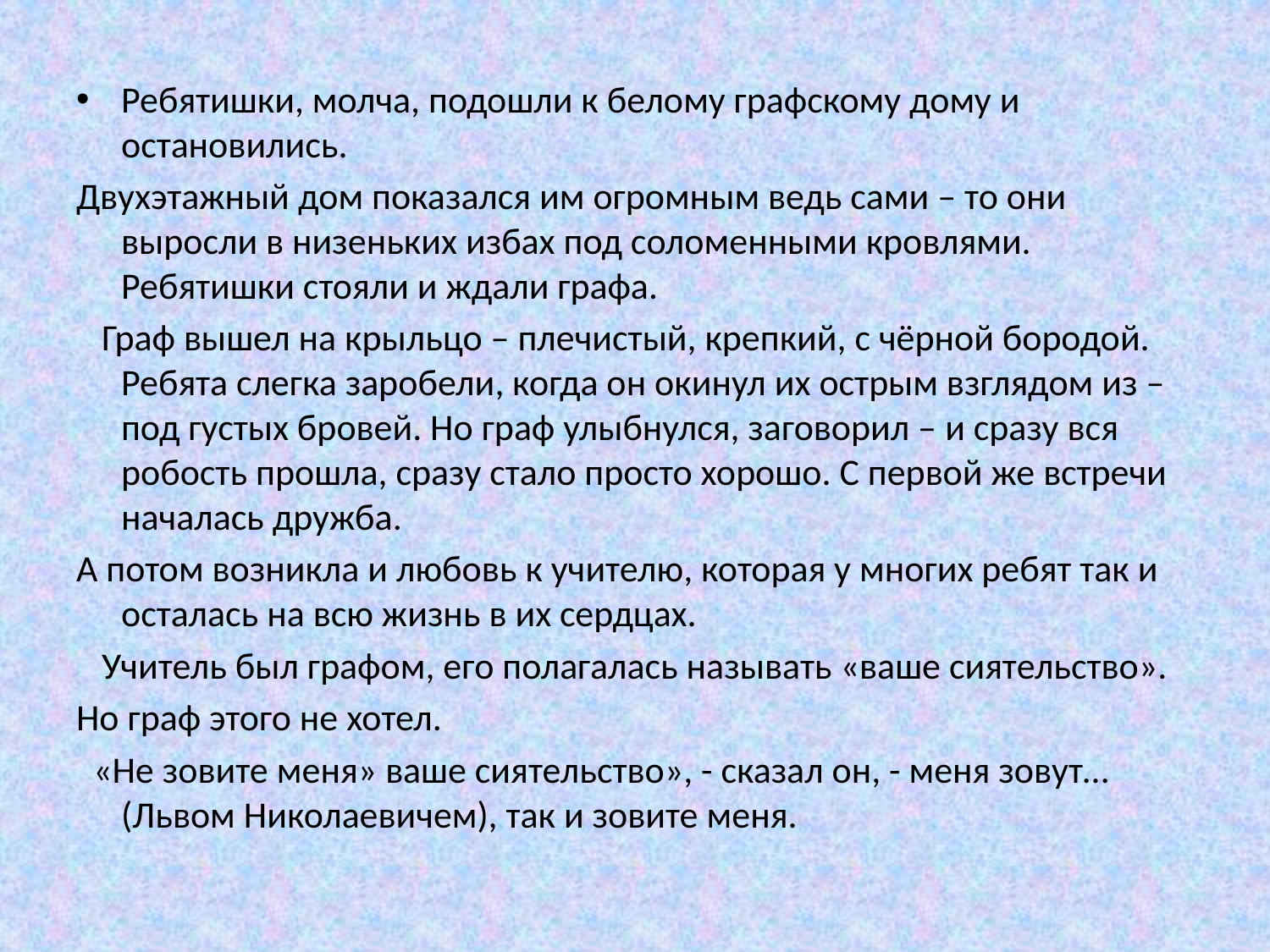

Ребятишки, молча, подошли к белому графскому дому и остановились.
Двухэтажный дом показался им огромным ведь сами – то они выросли в низеньких избах под соломенными кровлями.  Ребятишки стояли и ждали графа.
   Граф вышел на крыльцо – плечистый, крепкий, с чёрной бородой. Ребята слегка заробели, когда он окинул их острым взглядом из – под густых бровей. Но граф улыбнулся, заговорил – и сразу вся робость прошла, сразу стало просто хорошо. С первой же встречи началась дружба.
А потом возникла и любовь к учителю, которая у многих ребят так и осталась на всю жизнь в их сердцах.
   Учитель был графом, его полагалась называть «ваше сиятельство».
Но граф этого не хотел.
  «Не зовите меня» ваше сиятельство», - сказал он, - меня зовут…(Львом Николаевичем), так и зовите меня.